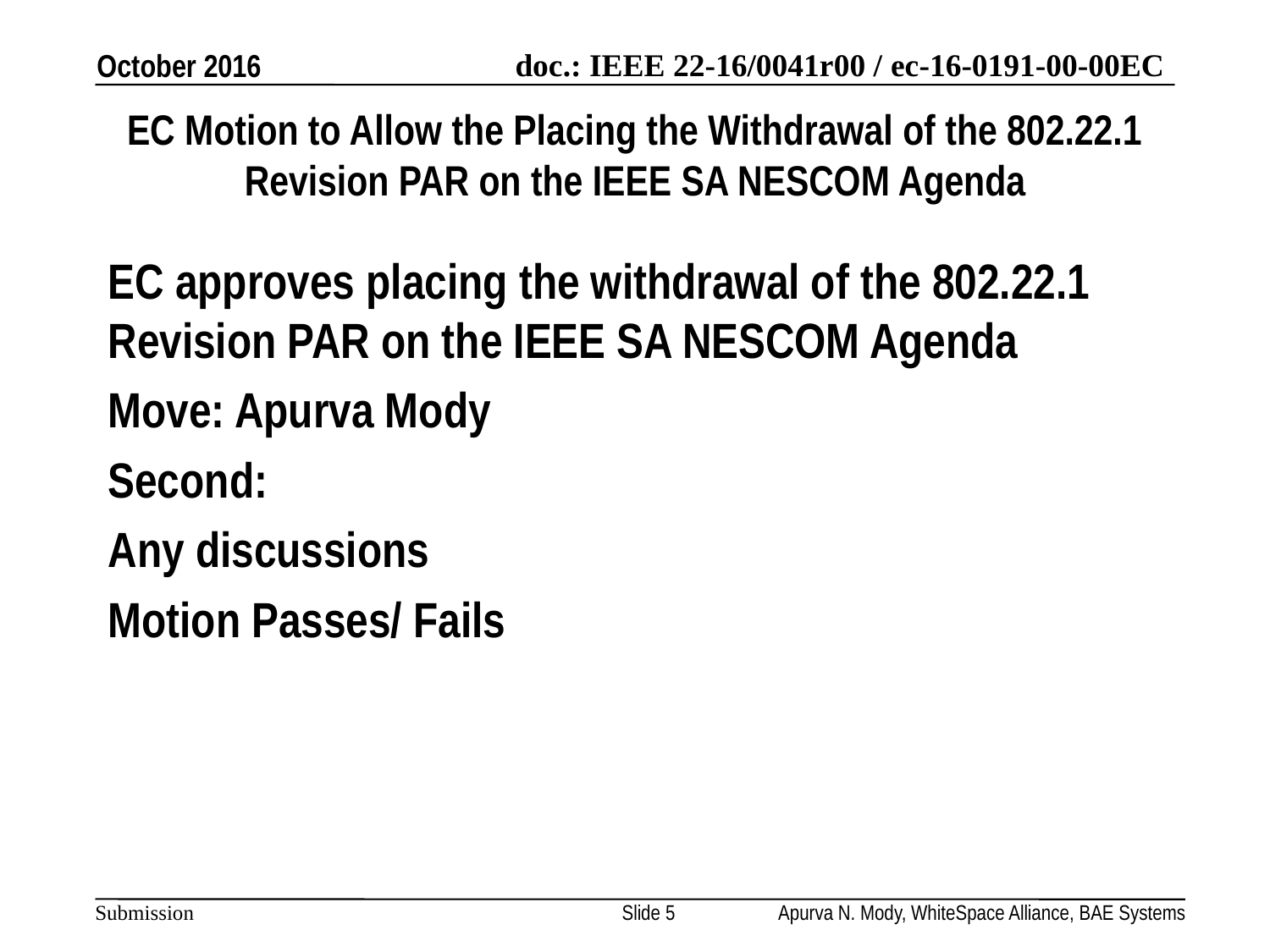

October 2016
# EC Motion to Allow the Placing the Withdrawal of the 802.22.1 Revision PAR on the IEEE SA NESCOM Agenda
EC approves placing the withdrawal of the 802.22.1 Revision PAR on the IEEE SA NESCOM Agenda
Move: Apurva Mody
Second:
Any discussions
Motion Passes/ Fails
Slide 5
Apurva N. Mody, WhiteSpace Alliance, BAE Systems